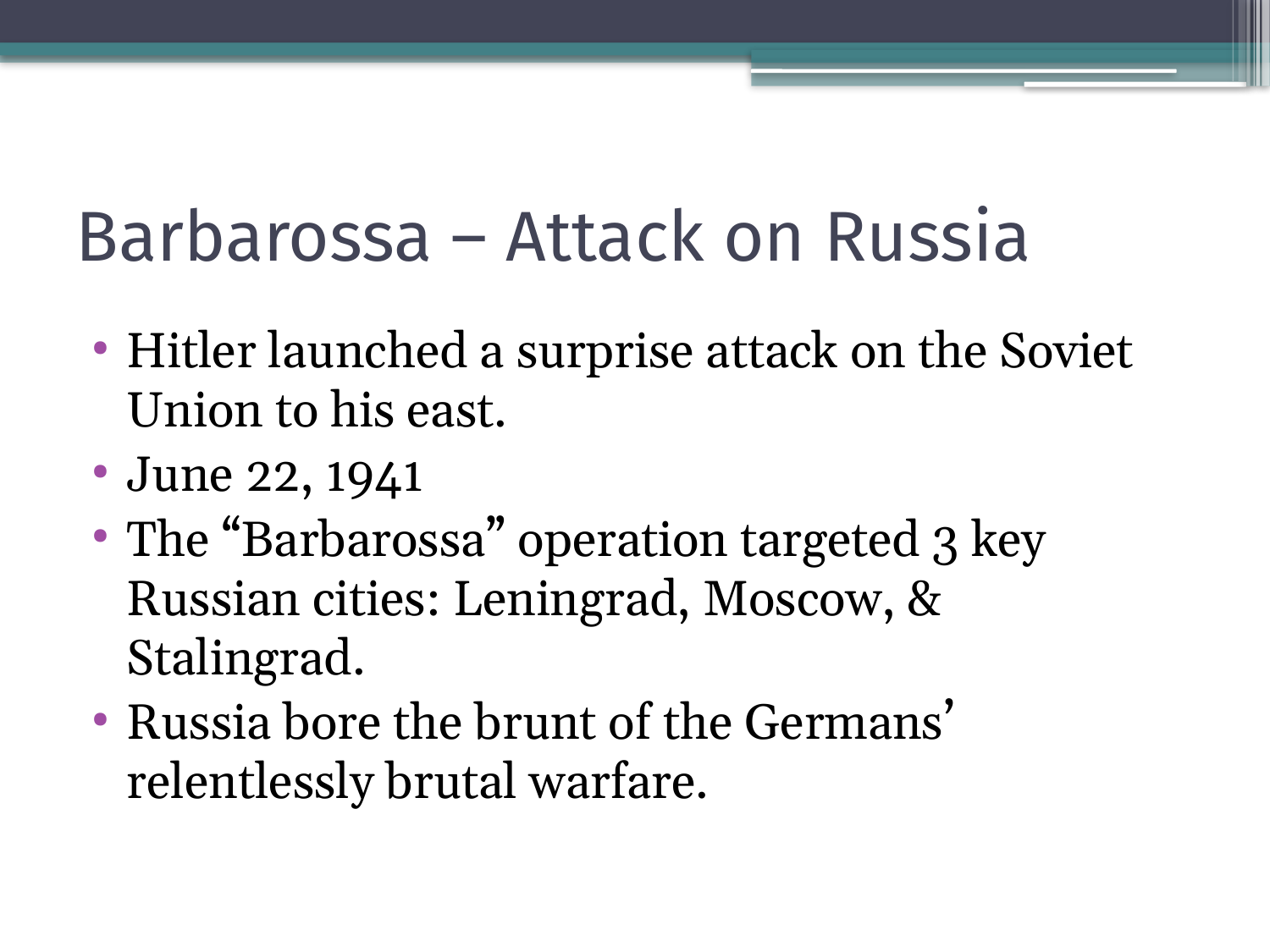

# Barbarossa – Attack on Russia
Hitler launched a surprise attack on the Soviet Union to his east.
June 22, 1941
The “Barbarossa” operation targeted 3 key Russian cities: Leningrad, Moscow, & Stalingrad.
Russia bore the brunt of the Germans’ relentlessly brutal warfare.